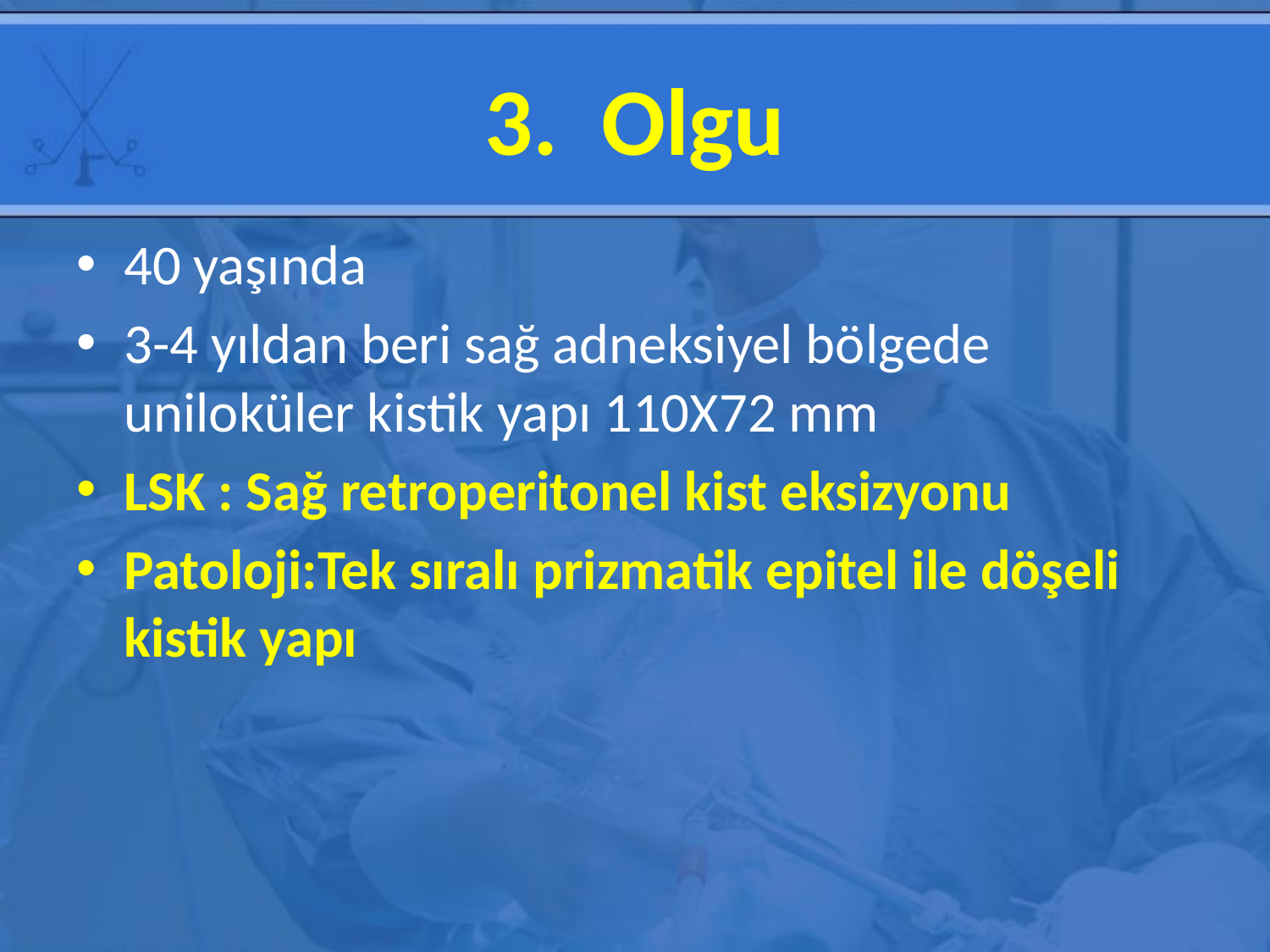

# 3.  Olgu
40 yaşında
3-4 yıldan beri sağ adneksiyel bölgede uniloküler kistik yapı 110X72 mm
LSK : Sağ retroperitonel kist eksizyonu
Patoloji:Tek sıralı prizmatik epitel ile döşeli kistik yapı